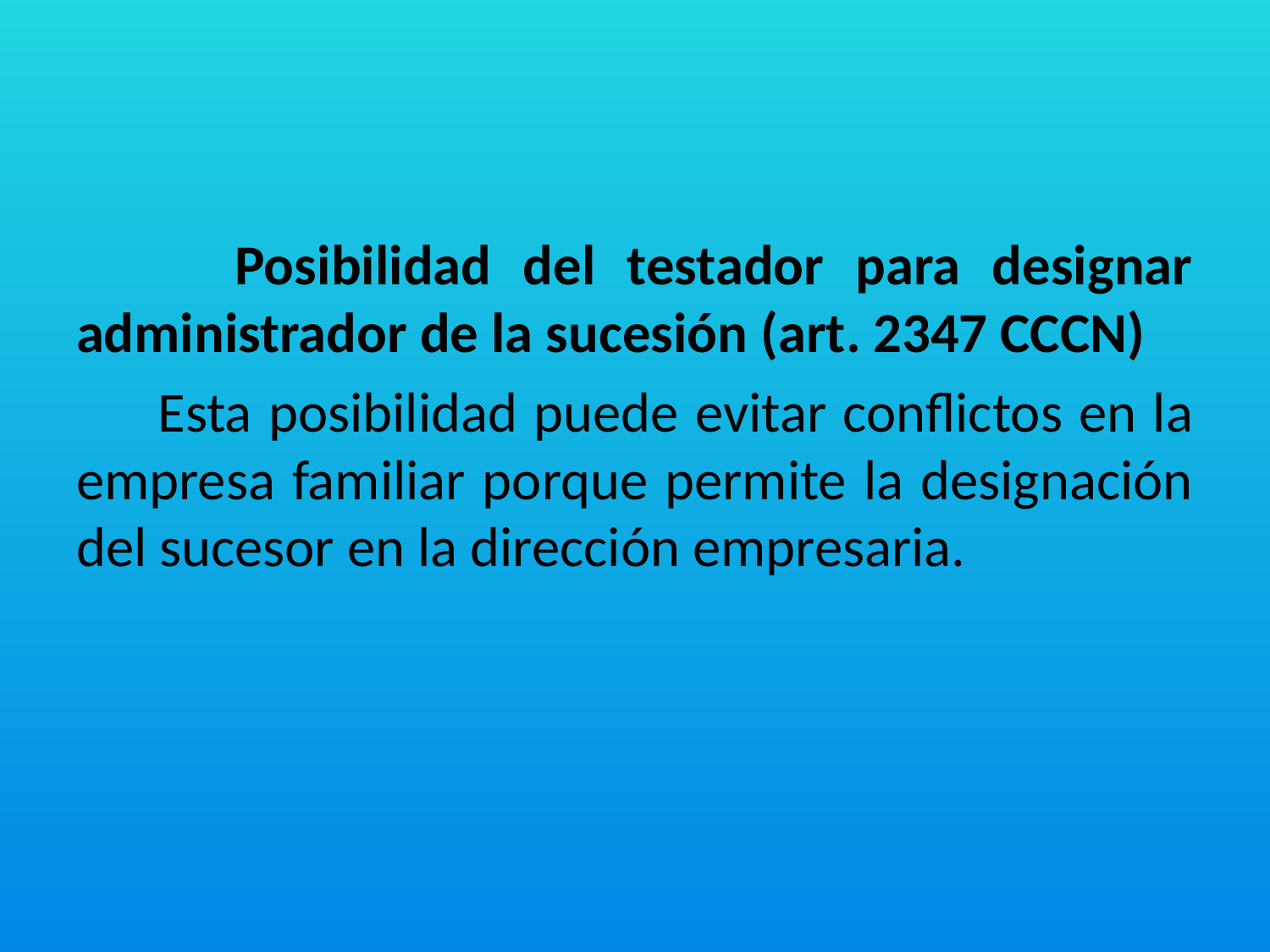

#
     Posibilidad del testador para designar administrador de la sucesión (art. 2347 CCCN)
     Esta posibilidad puede evitar conflictos en la empresa familiar porque permite la designación del sucesor en la dirección empresaria.